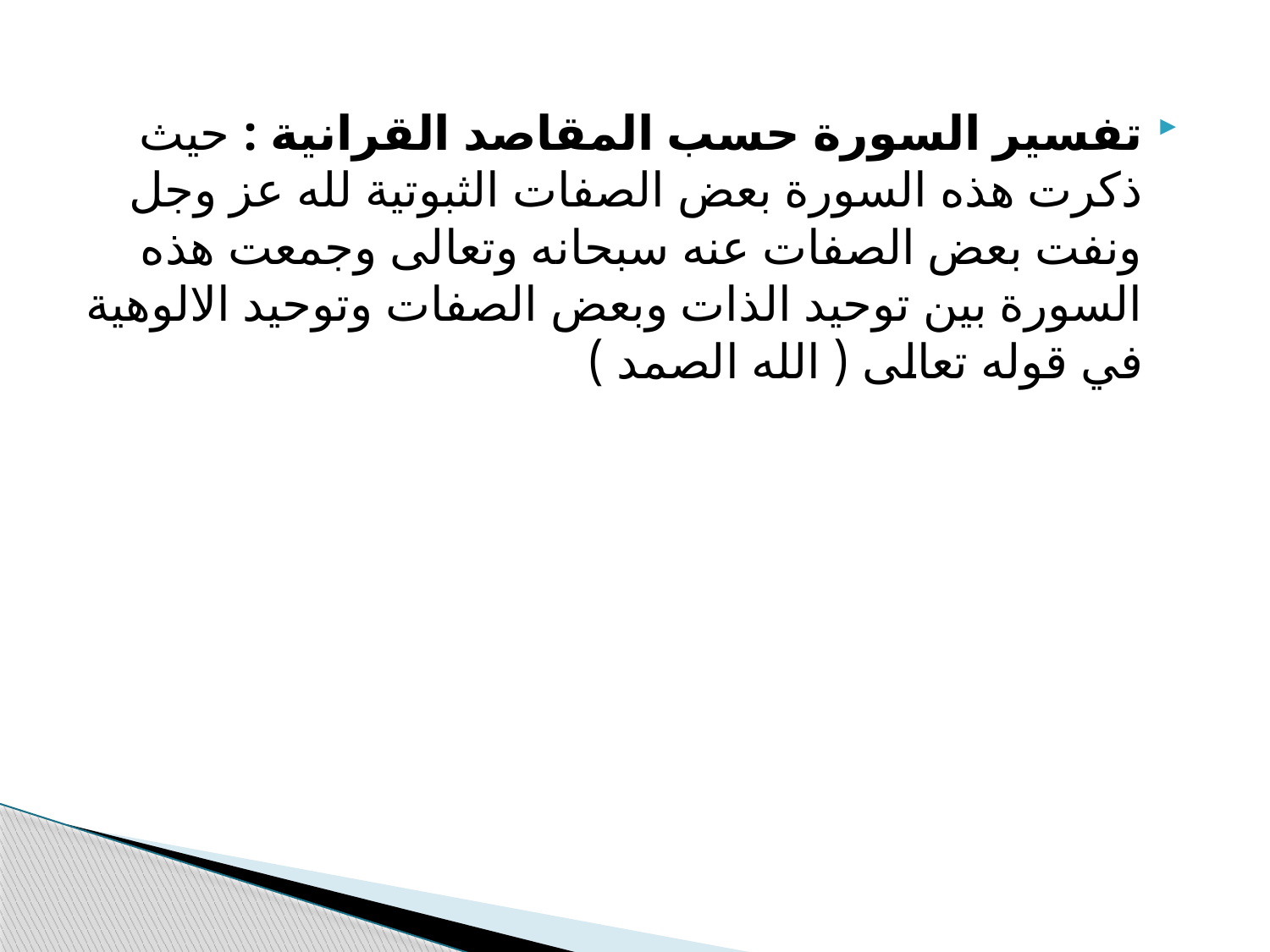

تفسير السورة حسب المقاصد القرانية : حيث ذكرت هذه السورة بعض الصفات الثبوتية لله عز وجل ونفت بعض الصفات عنه سبحانه وتعالى وجمعت هذه السورة بين توحيد الذات وبعض الصفات وتوحيد الالوهية في قوله تعالى ( الله الصمد )